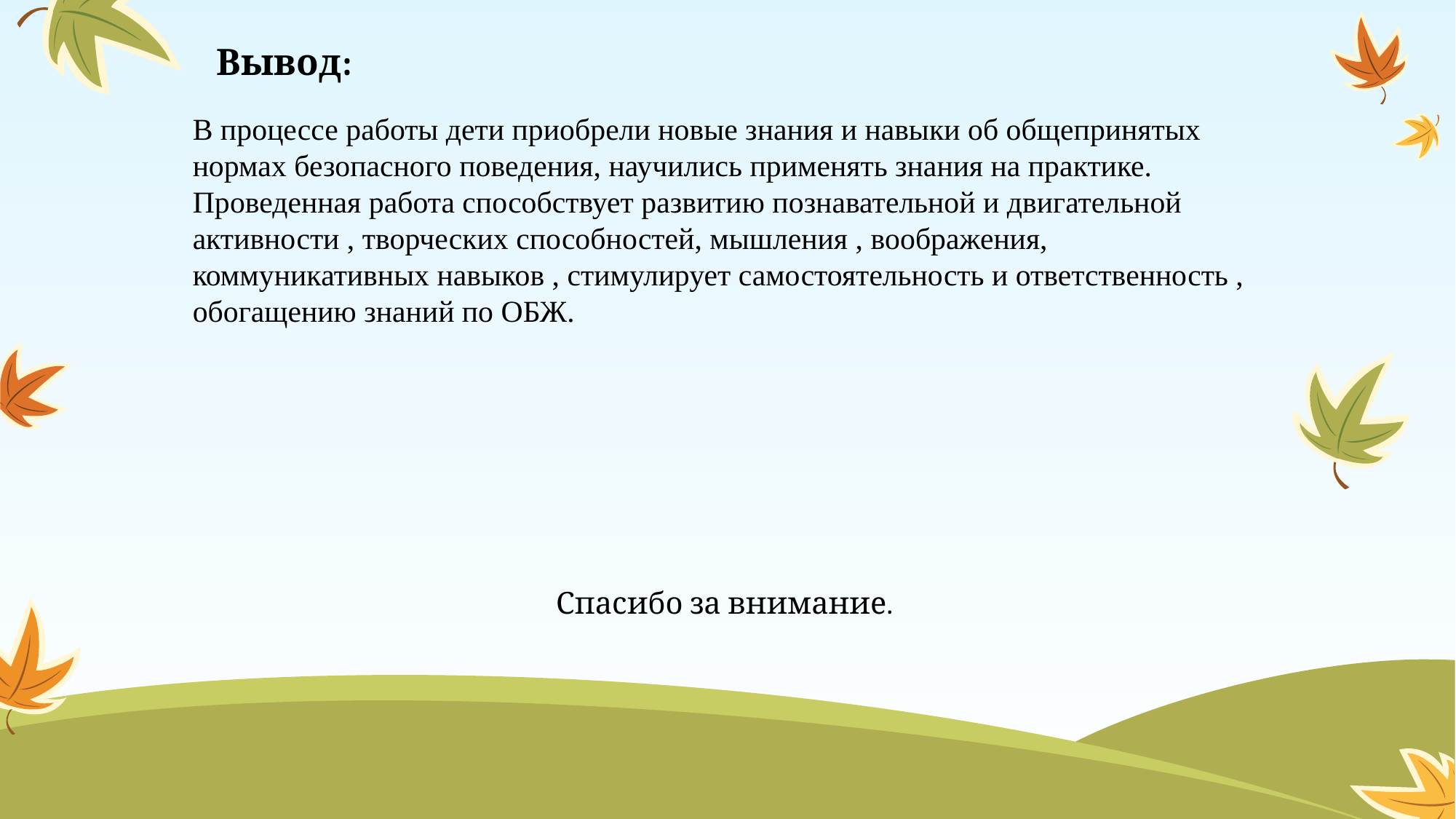

# Вывод:
В процессе работы дети приобрели новые знания и навыки об общепринятых нормах безопасного поведения, научились применять знания на практике. Проведенная работа способствует развитию познавательной и двигательной активности , творческих способностей, мышления , воображения, коммуникативных навыков , стимулирует самостоятельность и ответственность , обогащению знаний по ОБЖ.

                                                      Спасибо за внимание.